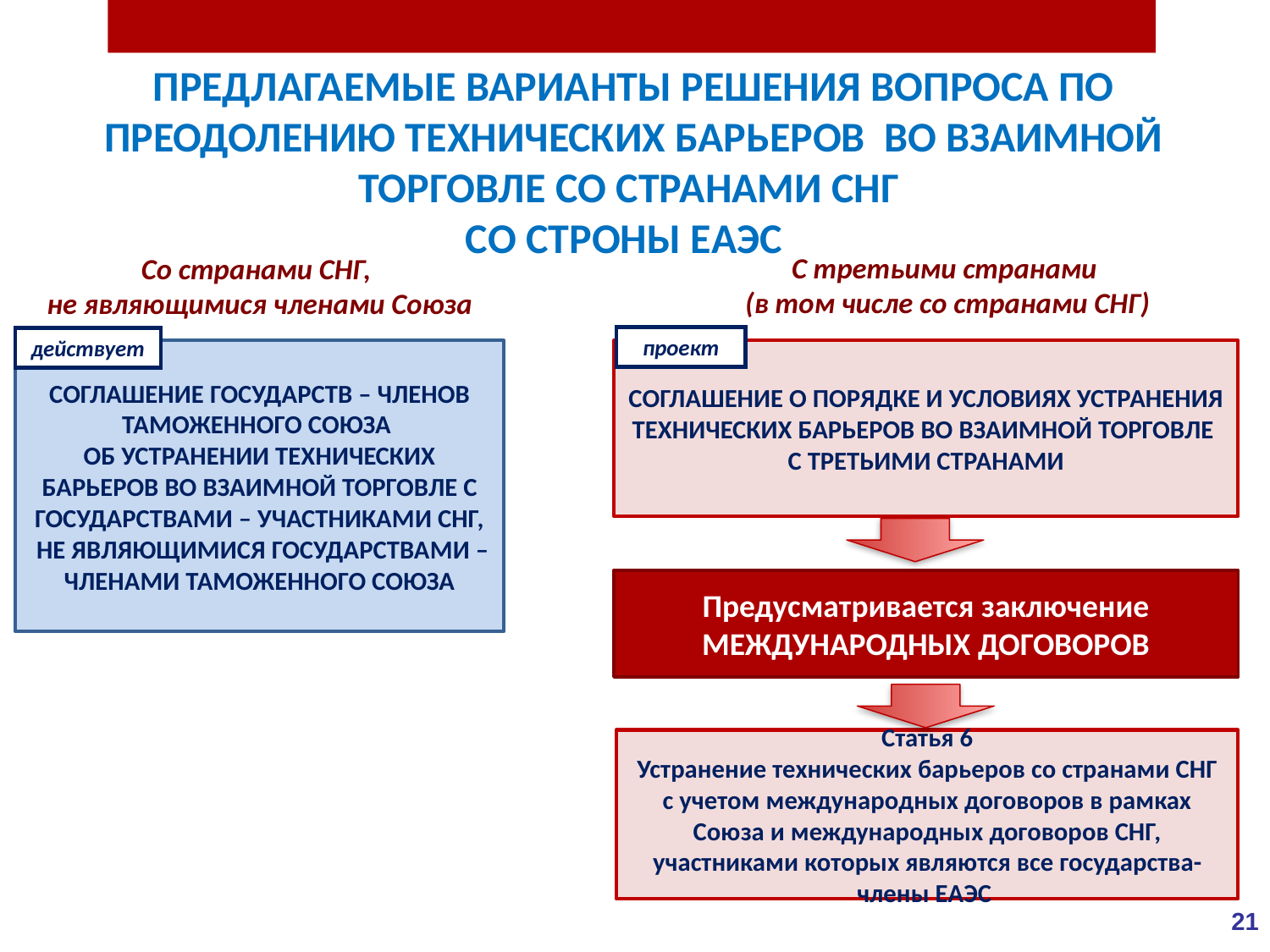

ПРЕДЛАГАЕМЫЕ ВАРИАНТЫ РЕШЕНИЯ ВОПРОСА ПО ПРЕОДОЛЕНИЮ ТЕХНИЧЕСКИХ БАРЬЕРОВ  ВО ВЗАИМНОЙ ТОРГОВЛЕ СО СТРАНАМИ СНГ
СО СТРОНЫ ЕАЭС
С третьими странами
(в том числе со странами СНГ)
Со странами СНГ,
не являющимися членами Союза
проект
действует
СОГЛАШЕНИЕ ГОСУДАРСТВ – ЧЛЕНОВ ТАМОЖЕННОГО СОЮЗА
ОБ УСТРАНЕНИИ ТЕХНИЧЕСКИХ БАРЬЕРОВ ВО ВЗАИМНОЙ ТОРГОВЛЕ С ГОСУДАРСТВАМИ – УЧАСТНИКАМИ СНГ,
 НЕ ЯВЛЯЮЩИМИСЯ ГОСУДАРСТВАМИ – ЧЛЕНАМИ ТАМОЖЕННОГО СОЮЗА
СОГЛАШЕНИЕ О ПОРЯДКЕ И УСЛОВИЯХ УСТРАНЕНИЯ ТЕХНИЧЕСКИХ БАРЬЕРОВ ВО ВЗАИМНОЙ ТОРГОВЛЕ
С ТРЕТЬИМИ СТРАНАМИ

Предусматривается заключение МЕЖДУНАРОДНЫХ ДОГОВОРОВ

Статья 6
Устранение технических барьеров со странами СНГ с учетом международных договоров в рамках Союза и международных договоров СНГ, участниками которых являются все государства-члены ЕАЭС
21